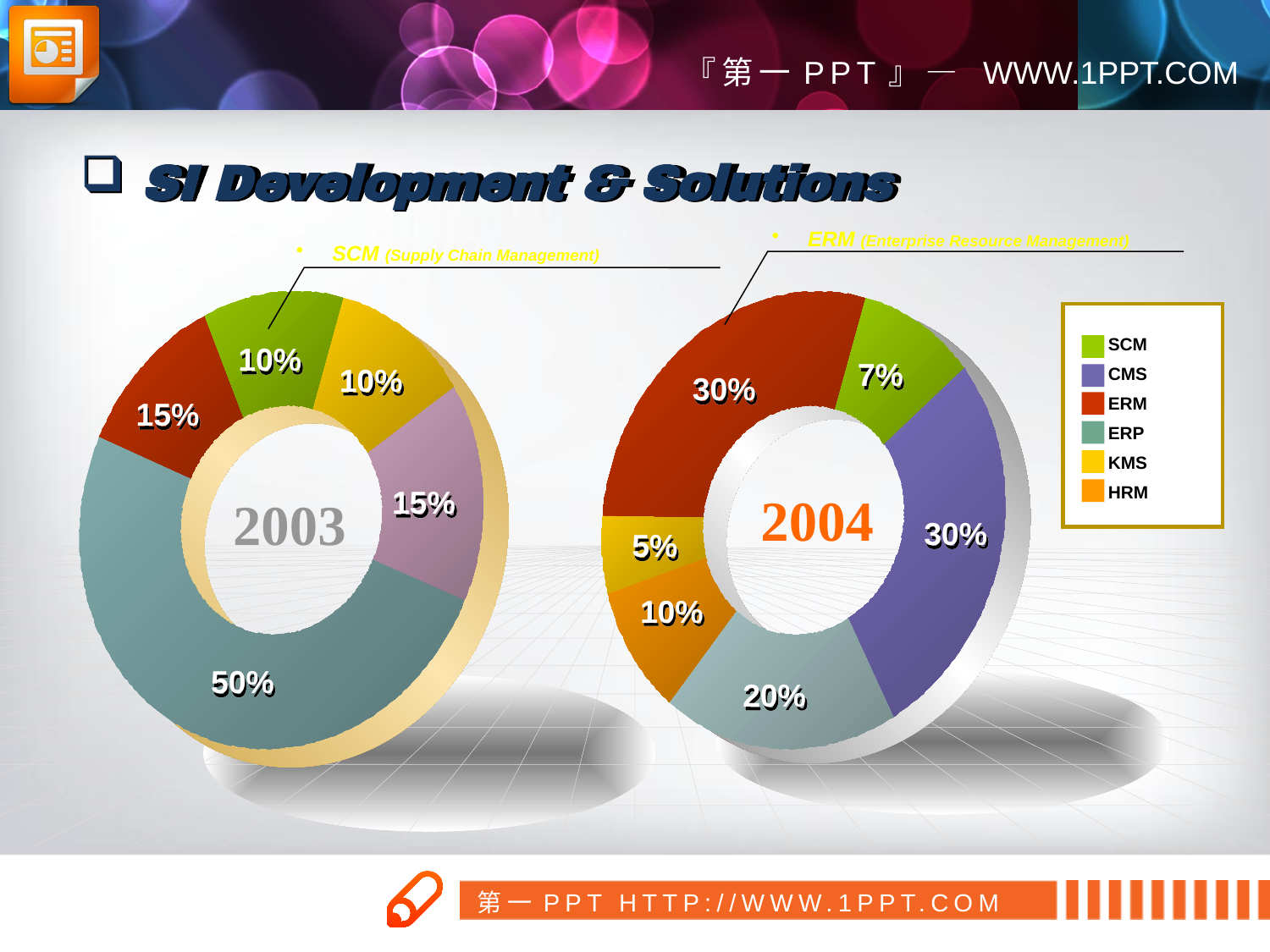

SI Development & Solutions
 ERM (Enterprise Resource Management)

 SCM (Supply Chain Management)

SCM
CMS
ERM
ERP
KMS
HRM
10%

7%
10%
30%

15%

15%
2004

2003

30%
5%

10%

50%
20%